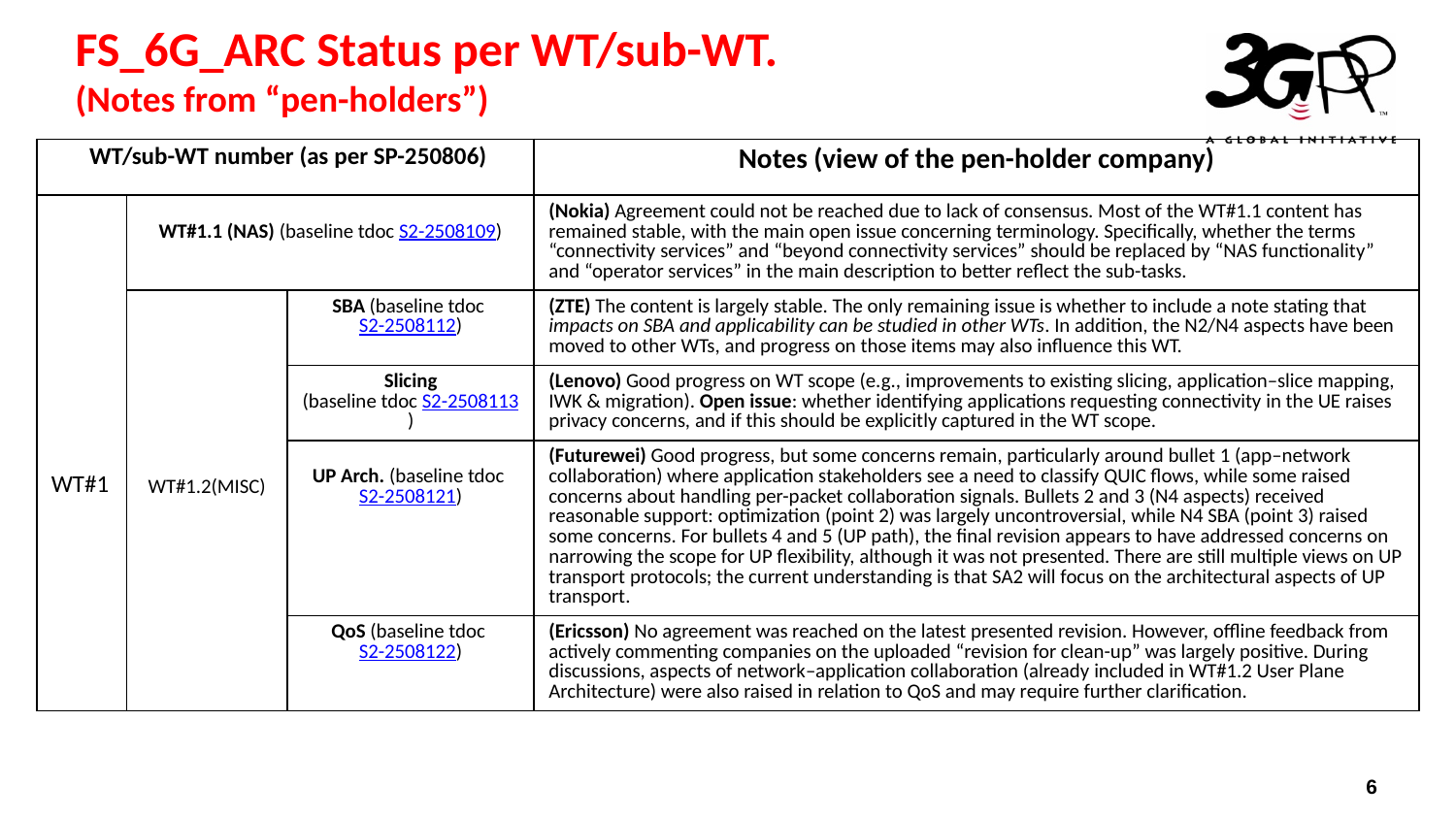

# FS_6G_ARC Status per WT/sub-WT. (Notes from “pen-holders”)
| WT/sub-WT number (as per SP-250806) |  |  | Notes (view of the pen-holder company) |
| --- | --- | --- | --- |
| WT#1 | WT#1.1 (NAS) (baseline tdoc S2-2508109) |  | (Nokia) Agreement could not be reached due to lack of consensus. Most of the WT#1.1 content has remained stable, with the main open issue concerning terminology. Specifically, whether the terms “connectivity services” and “beyond connectivity services” should be replaced by “NAS functionality” and “operator services” in the main description to better reflect the sub-tasks. |
|  | WT#1.2(MISC) | SBA (baseline tdoc S2-2508112) | (ZTE) The content is largely stable. The only remaining issue is whether to include a note stating that impacts on SBA and applicability can be studied in other WTs. In addition, the N2/N4 aspects have been moved to other WTs, and progress on those items may also influence this WT. |
|  |  | Slicing (baseline tdoc S2-2508113) | (Lenovo) Good progress on WT scope (e.g., improvements to existing slicing, application–slice mapping, IWK & migration). Open issue: whether identifying applications requesting connectivity in the UE raises privacy concerns, and if this should be explicitly captured in the WT scope. |
|  |  | UP Arch. (baseline tdoc S2-2508121) | (Futurewei) Good progress, but some concerns remain, particularly around bullet 1 (app–network collaboration) where application stakeholders see a need to classify QUIC flows, while some raised concerns about handling per-packet collaboration signals. Bullets 2 and 3 (N4 aspects) received reasonable support: optimization (point 2) was largely uncontroversial, while N4 SBA (point 3) raised some concerns. For bullets 4 and 5 (UP path), the final revision appears to have addressed concerns on narrowing the scope for UP flexibility, although it was not presented. There are still multiple views on UP transport protocols; the current understanding is that SA2 will focus on the architectural aspects of UP transport. |
|  |  | QoS (baseline tdoc S2-2508122) | (Ericsson) No agreement was reached on the latest presented revision. However, offline feedback from actively commenting companies on the uploaded “revision for clean-up” was largely positive. During discussions, aspects of network–application collaboration (already included in WT#1.2 User Plane Architecture) were also raised in relation to QoS and may require further clarification. |